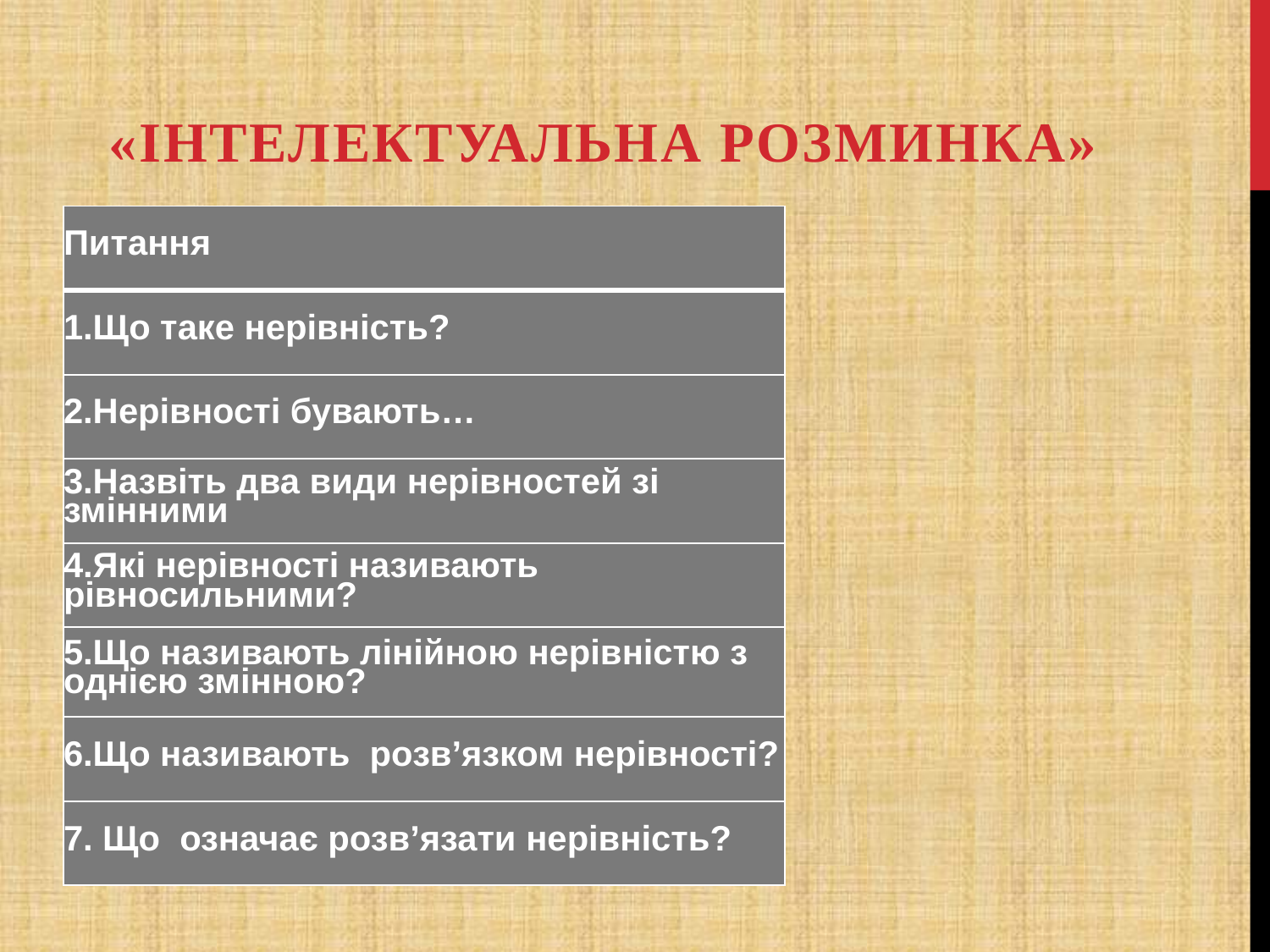

«Інтелектуальна розминка»
#
| Питання |
| --- |
| 1.Що таке нерівність? |
| 2.Нерівності бувають… |
| 3.Назвіть два види нерівностей зі змінними |
| 4.Які нерівності називають рівносильними? |
| 5.Що називають лінійною нерівністю з однією змінною? |
| 6.Що називають  розв’язком нерівності? |
| 7. Що  означає розв’язати нерівність? |